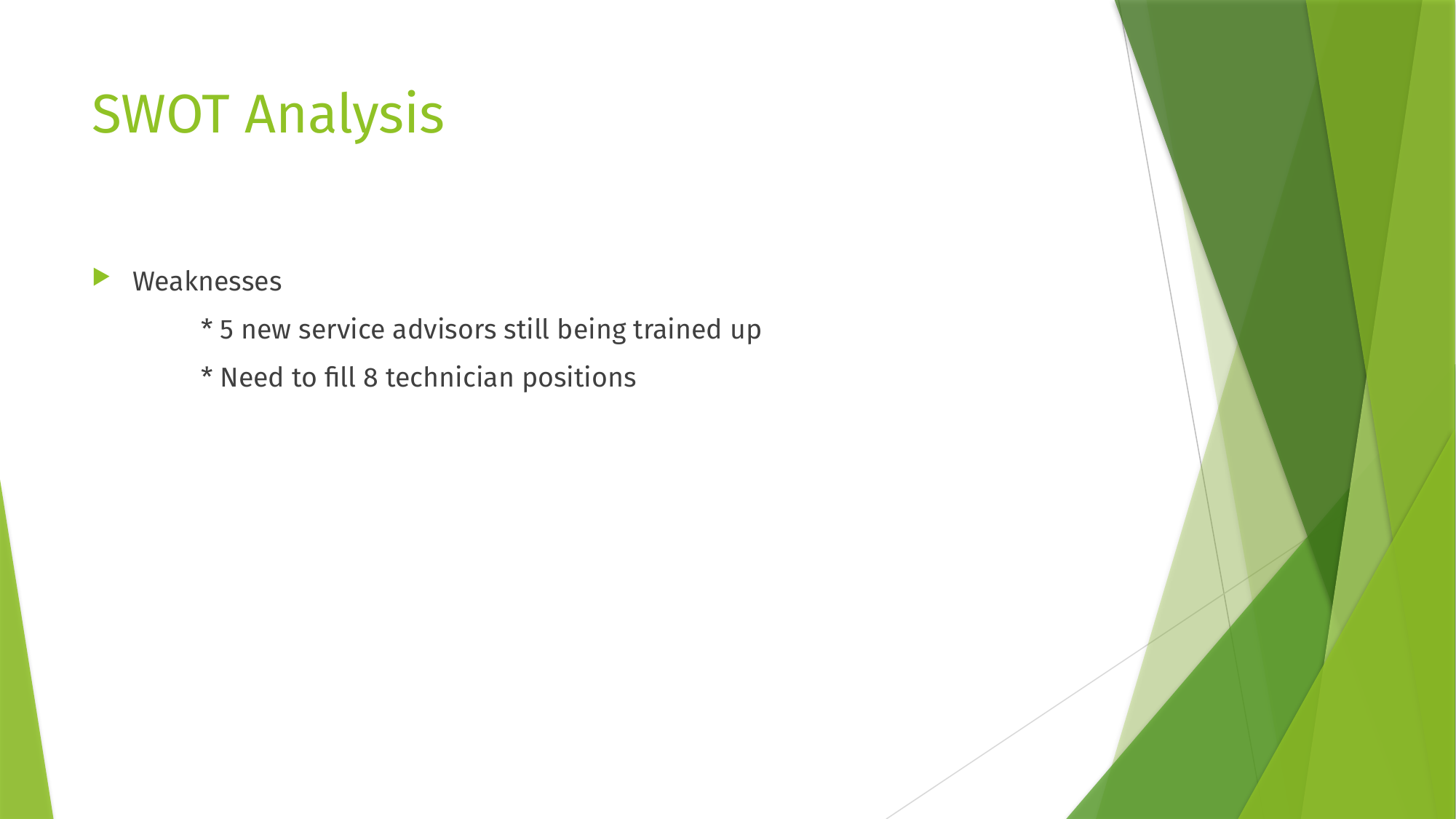

# SWOT Analysis
Weaknesses
	* 5 new service advisors still being trained up
	* Need to fill 8 technician positions